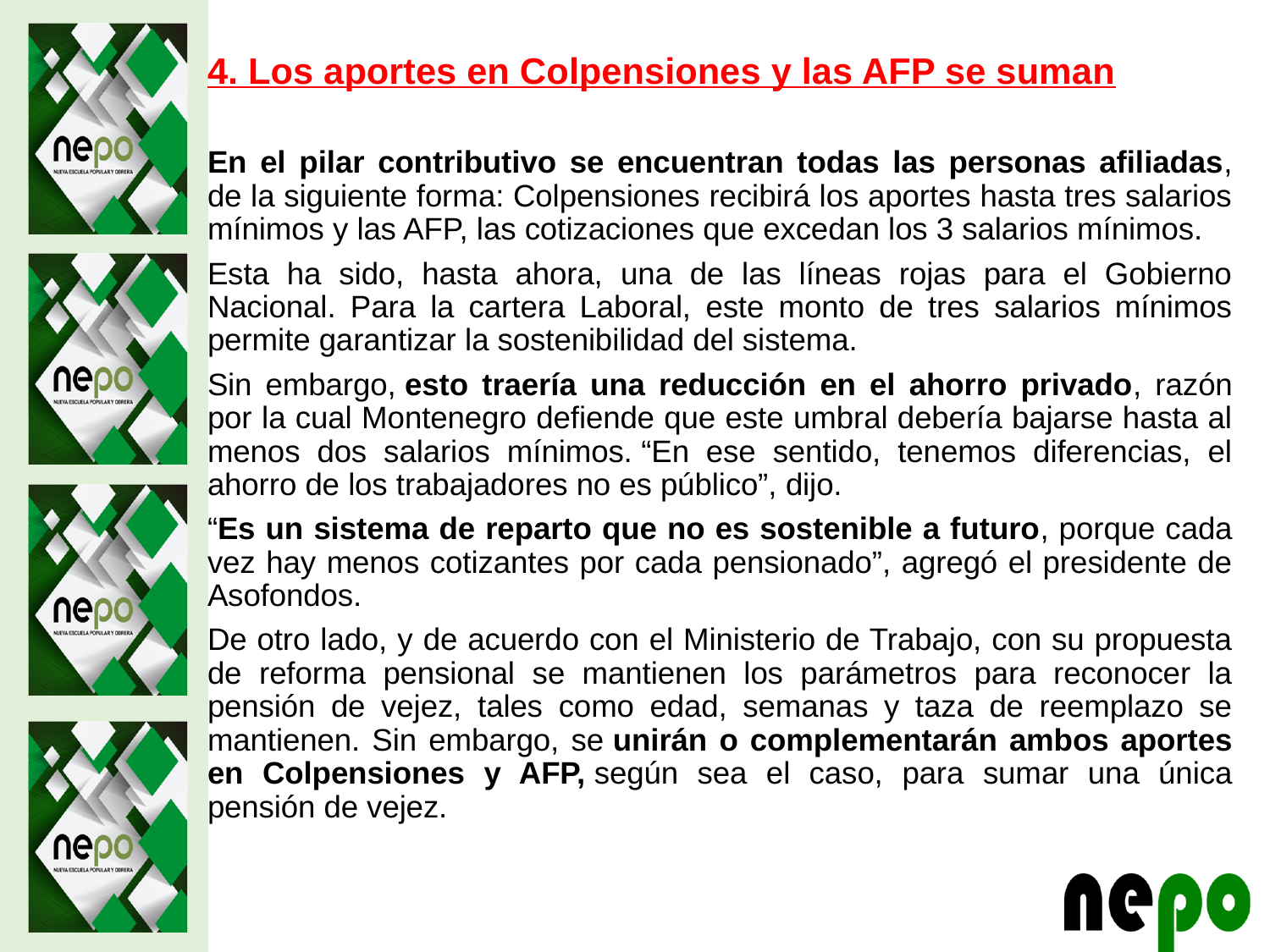

4. Los aportes en Colpensiones y las AFP se suman

En el pilar contributivo se encuentran todas las personas afiliadas, de la siguiente forma: Colpensiones recibirá los aportes hasta tres salarios mínimos y las AFP, las cotizaciones que excedan los 3 salarios mínimos.
Esta ha sido, hasta ahora, una de las líneas rojas para el Gobierno Nacional. Para la cartera Laboral, este monto de tres salarios mínimos permite garantizar la sostenibilidad del sistema.
Sin embargo, esto traería una reducción en el ahorro privado, razón por la cual Montenegro defiende que este umbral debería bajarse hasta al menos dos salarios mínimos. “En ese sentido, tenemos diferencias, el ahorro de los trabajadores no es público”, dijo.
“Es un sistema de reparto que no es sostenible a futuro, porque cada vez hay menos cotizantes por cada pensionado”, agregó el presidente de Asofondos.
De otro lado, y de acuerdo con el Ministerio de Trabajo, con su propuesta de reforma pensional se mantienen los parámetros para reconocer la pensión de vejez, tales como edad, semanas y taza de reemplazo se mantienen. Sin embargo, se unirán o complementarán ambos aportes en Colpensiones y AFP, según sea el caso, para sumar una única pensión de vejez.